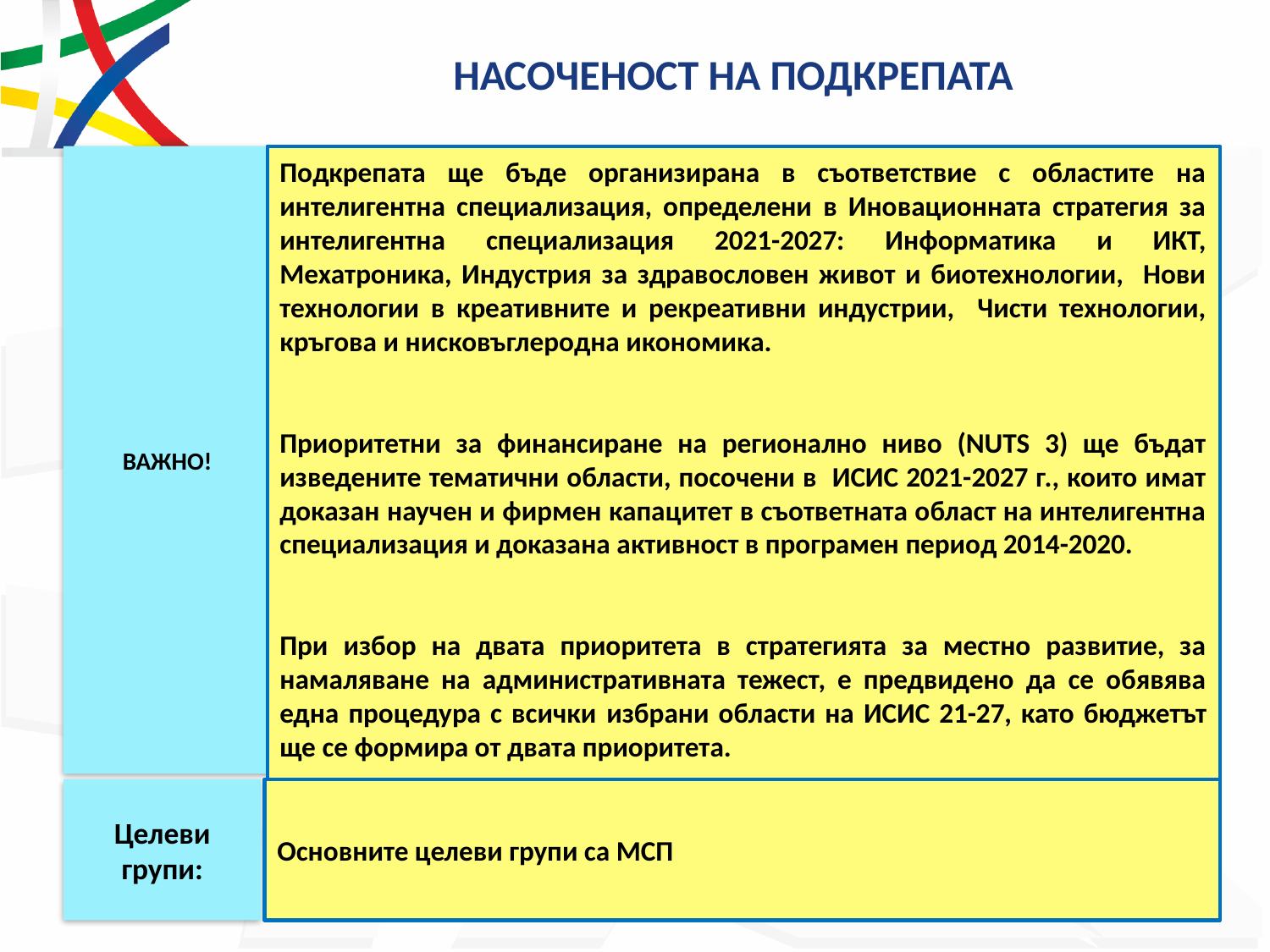

# НАСОЧЕНОСТ НА ПОДКРЕПАТА
ВАЖНО!

Подкрепата ще бъде организирана в съответствие с областите на интелигентна специализация, определени в Иновационната стратегия за интелигентна специализация 2021-2027: Информатика и ИКТ, Мехатроника, Индустрия за здравословен живот и биотехнологии,  Нови технологии в креативните и рекреативни индустрии,  Чисти технологии, кръгова и нисковъглеродна икономика.

Приоритетни за финансиране на регионално ниво (NUTS 3) ще бъдат изведените тематични области, посочени в  ИСИС 2021-2027 г., които имат доказан научен и фирмен капацитет в съответната област на интелигентна специализация и доказана активност в програмен период 2014-2020.

При избор на двата приоритета в стратегията за местно развитие, за намаляване на административната тежест, е предвидено да се обявява една процедура с всички избрани области на ИСИС 21-27, като бюджетът ще се формира от двата приоритета.

Целеви групи:
Основните целеви групи са МСП